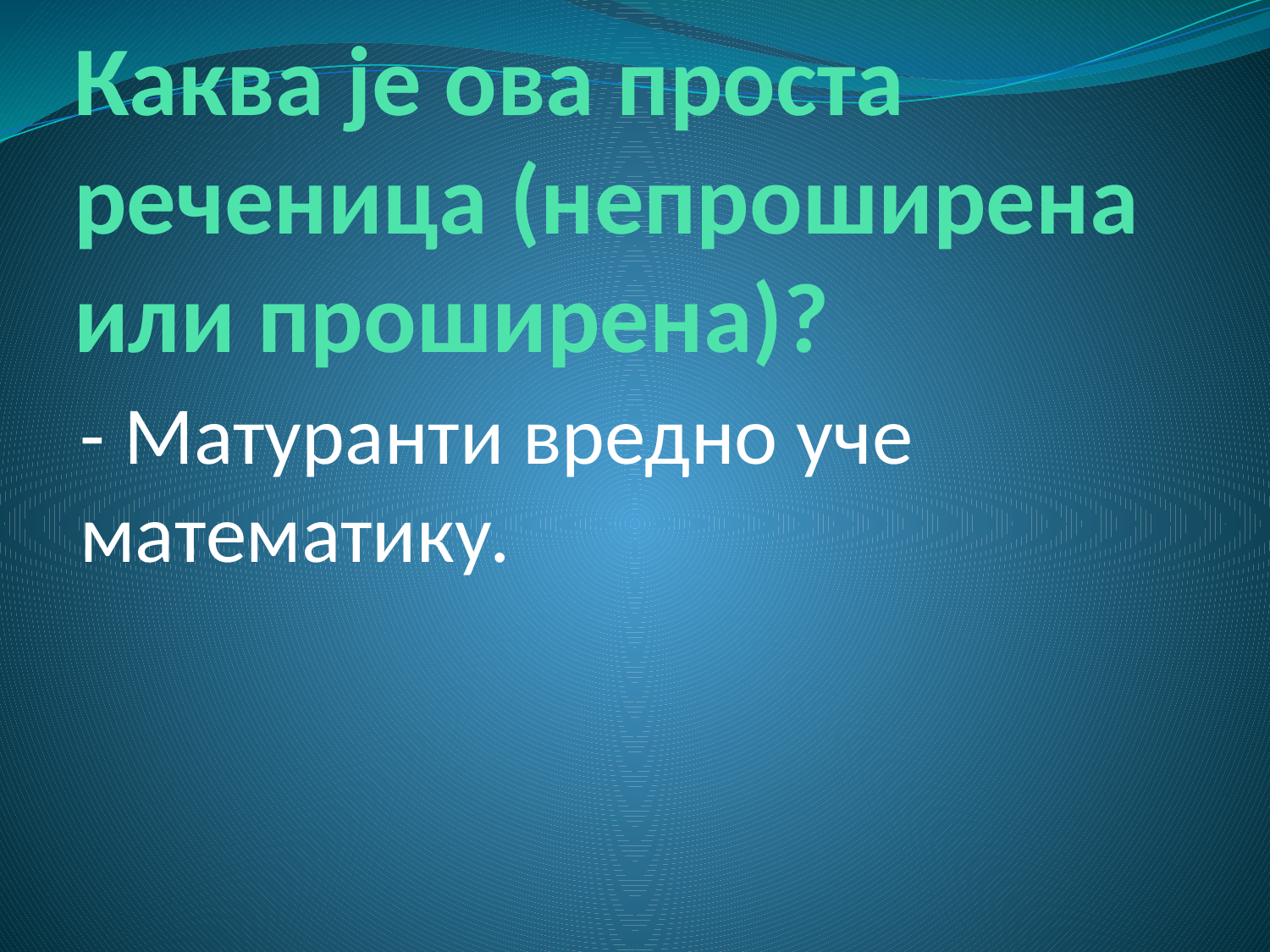

# Каква је ова проста реченица (непроширена или проширена)?
- Матуранти вредно уче математику.